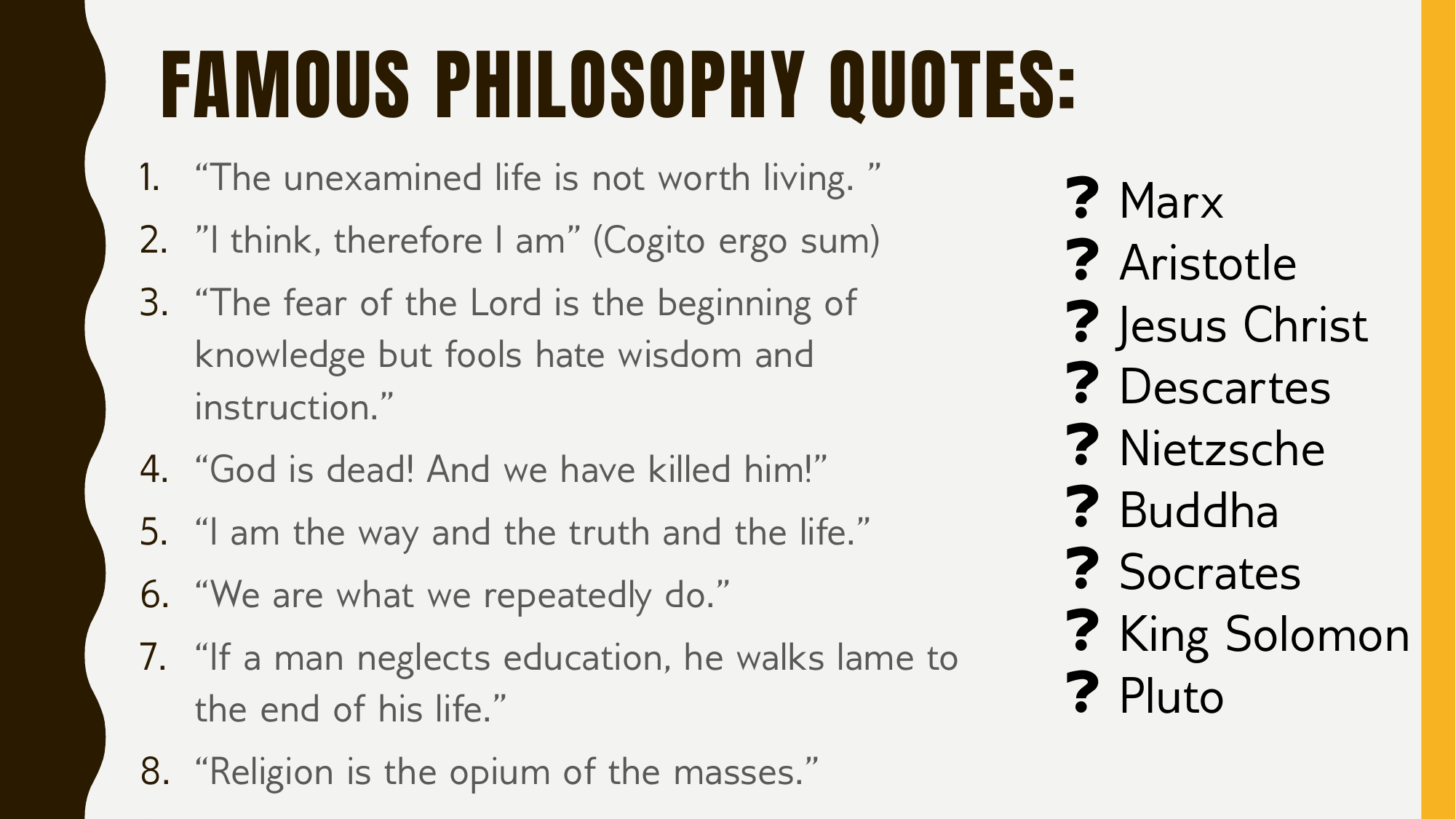

# Famous philosophy quotes:
“The unexamined life is not worth living. ”
”I think, therefore I am” (Cogito ergo sum)
“The fear of the Lord is the beginning of knowledge but fools hate wisdom and instruction.”
“God is dead! And we have killed him!”
“I am the way and the truth and the life.”
“We are what we repeatedly do.”
“If a man neglects education, he walks lame to the end of his life.”
“Religion is the opium of the masses.”
“Men cannot live without a spiritual life.”
Marx
Aristotle
Jesus Christ
Descartes
Nietzsche
Buddha
Socrates
King Solomon
Pluto